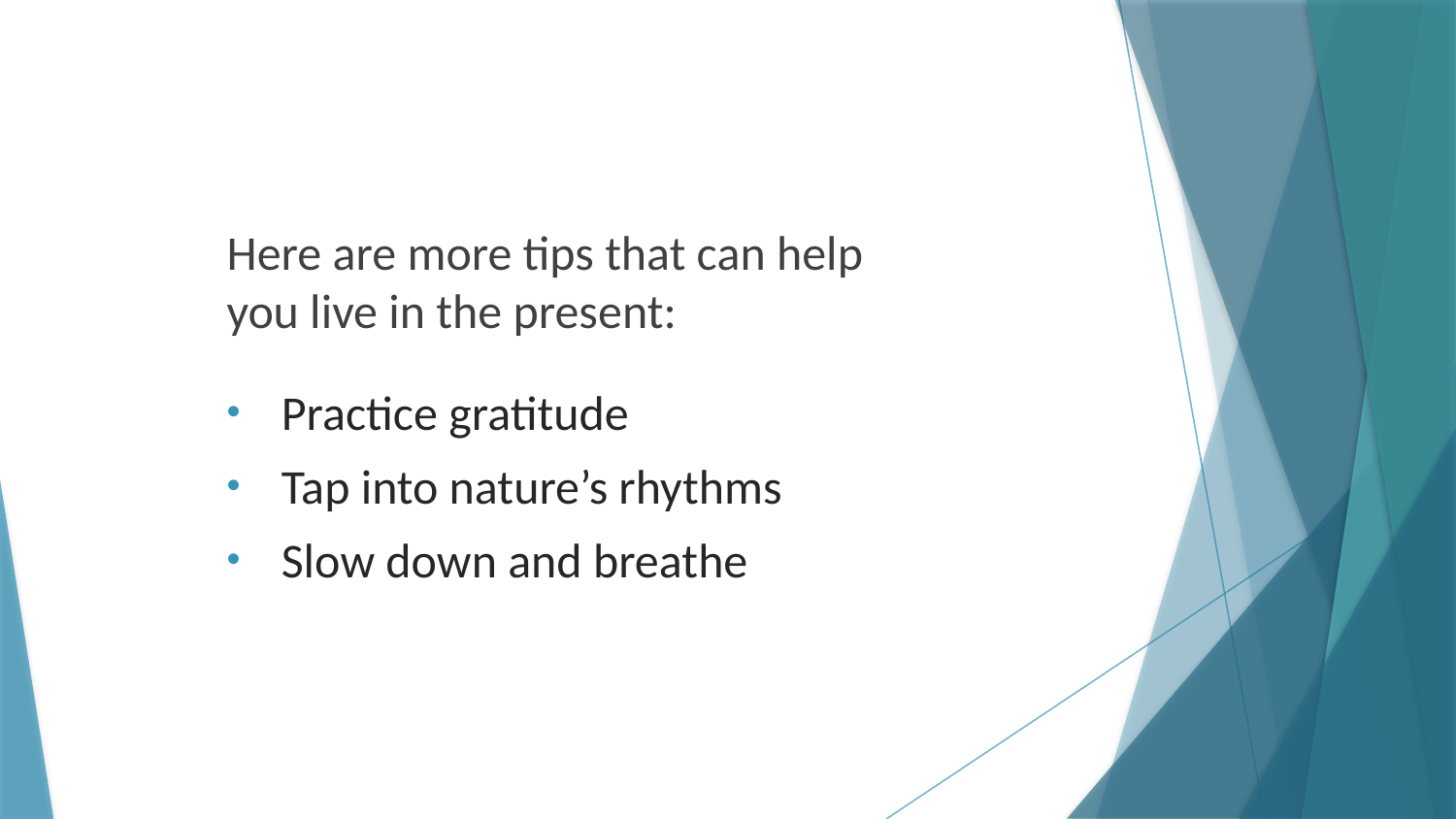

Here are more tips that can help you live in the present:
Practice gratitude
Tap into nature’s rhythms
Slow down and breathe